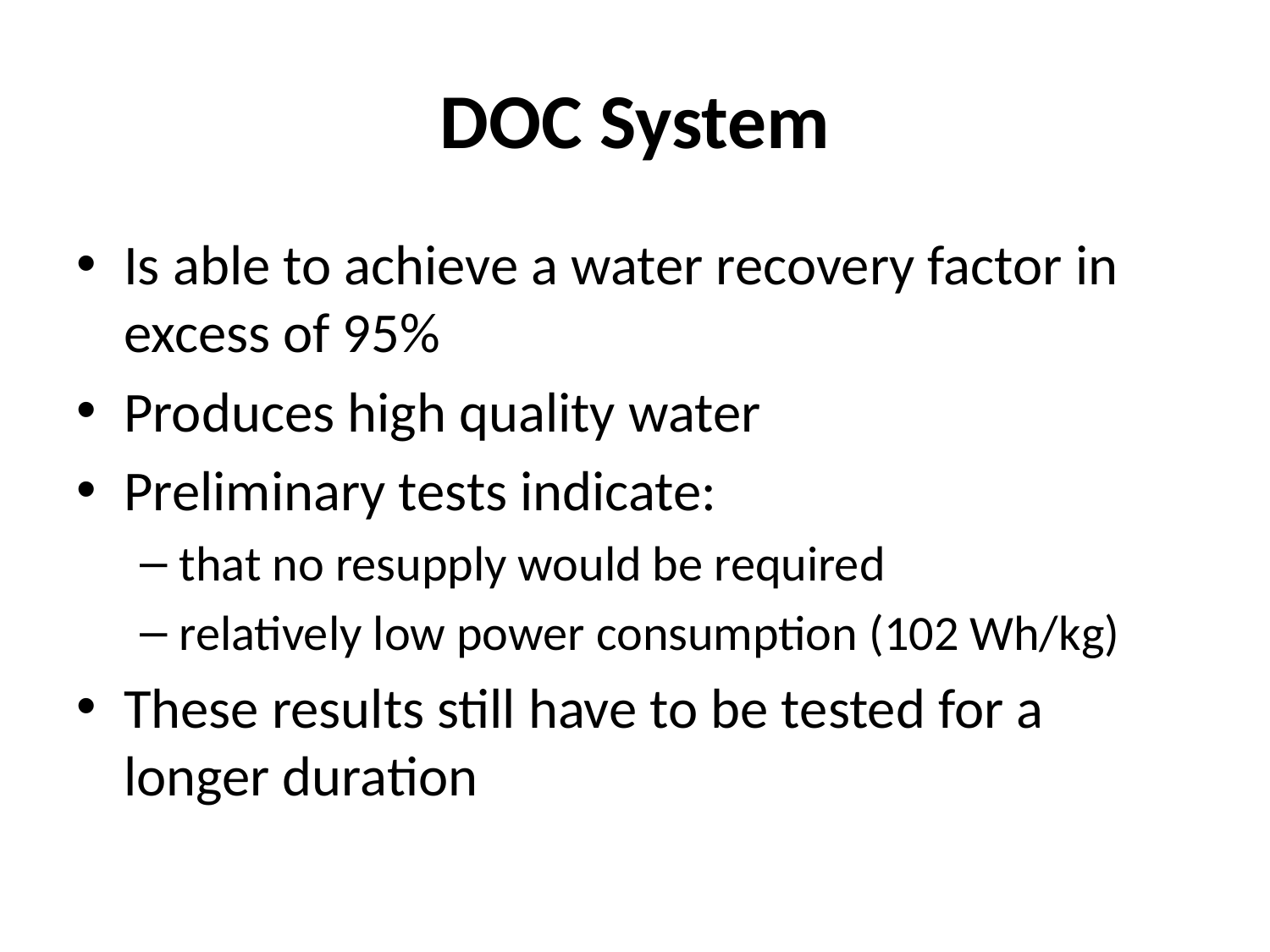

# DOC System
Is able to achieve a water recovery factor in excess of 95%
Produces high quality water
Preliminary tests indicate:
that no resupply would be required
relatively low power consumption (102 Wh/kg)
These results still have to be tested for a longer duration